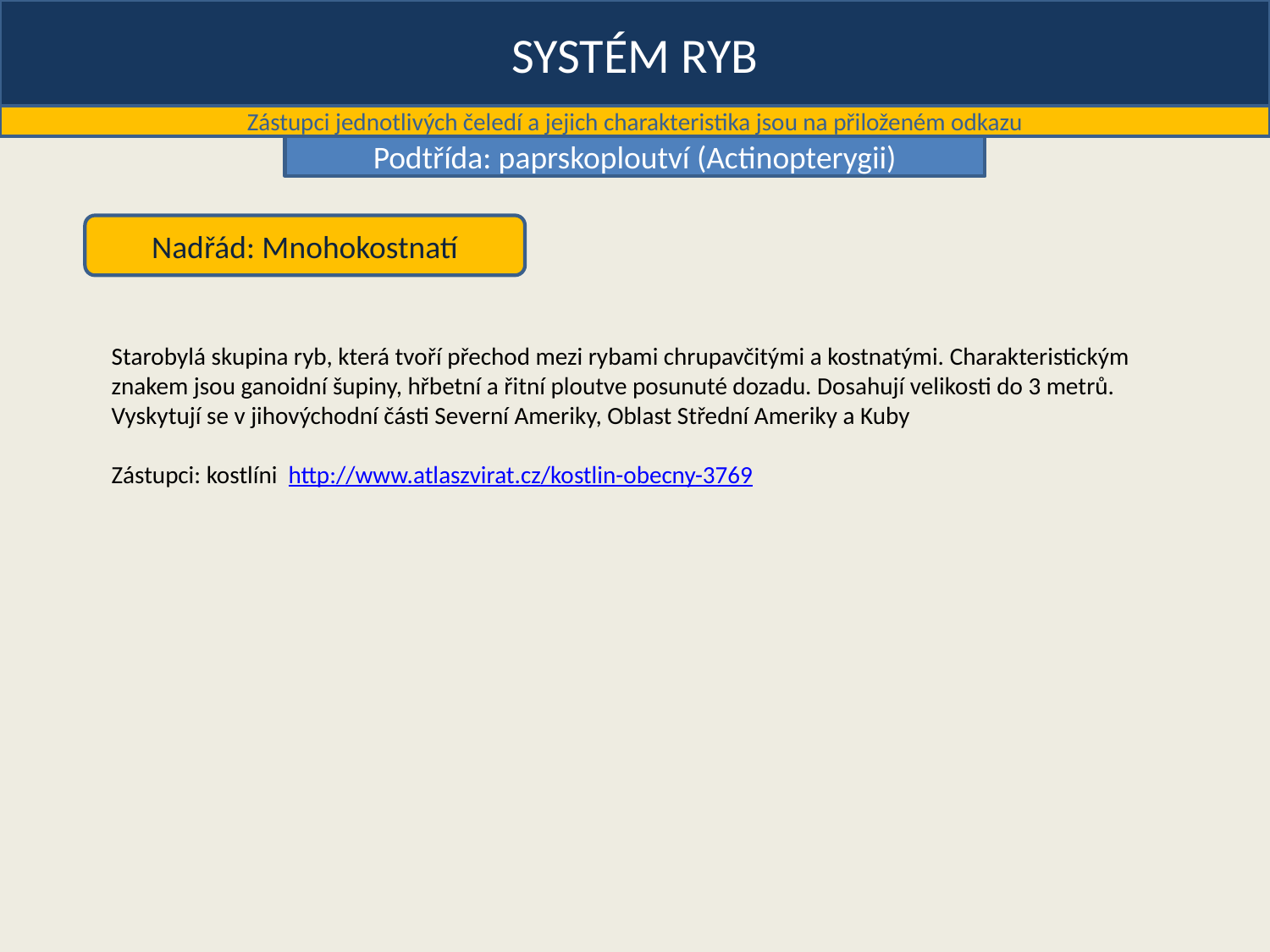

SYSTÉM RYB
Zástupci jednotlivých čeledí a jejich charakteristika jsou na přiloženém odkazu
Podtřída: paprskoploutví (Actinopterygii)
Nadřád: Mnohokostnatí
Starobylá skupina ryb, která tvoří přechod mezi rybami chrupavčitými a kostnatými. Charakteristickým znakem jsou ganoidní šupiny, hřbetní a řitní ploutve posunuté dozadu. Dosahují velikosti do 3 metrů. Vyskytují se v jihovýchodní části Severní Ameriky, Oblast Střední Ameriky a Kuby

Zástupci: kostlíni  http://www.atlaszvirat.cz/kostlin-obecny-3769